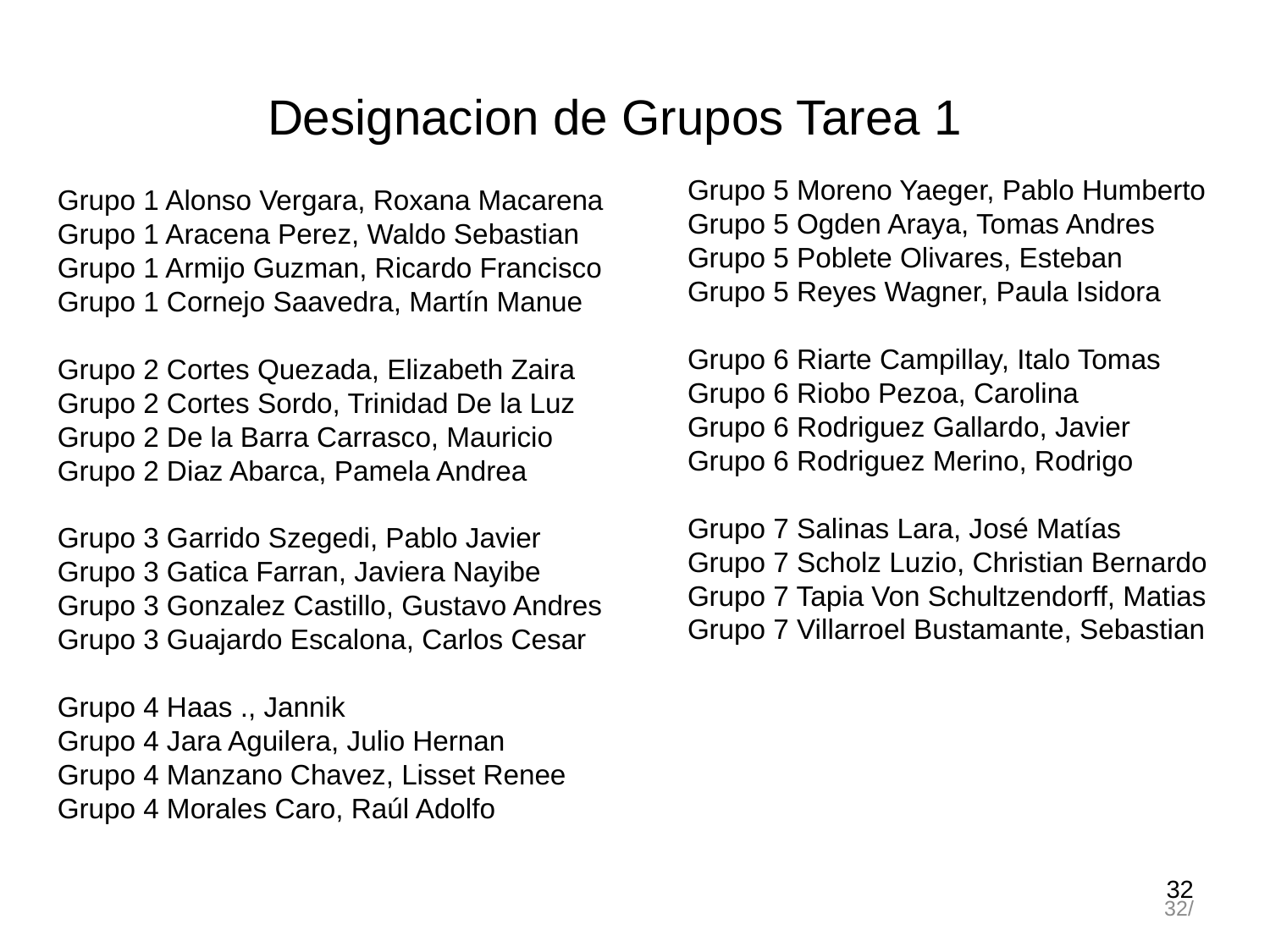

Designacion de Grupos Tarea 1
Grupo 5 Moreno Yaeger, Pablo Humberto
Grupo 5 Ogden Araya, Tomas Andres
Grupo 5 Poblete Olivares, Esteban
Grupo 5 Reyes Wagner, Paula Isidora

Grupo 6 Riarte Campillay, Italo Tomas
Grupo 6 Riobo Pezoa, Carolina
Grupo 6 Rodriguez Gallardo, Javier
Grupo 6 Rodriguez Merino, Rodrigo

Grupo 7 Salinas Lara, José Matías
Grupo 7 Scholz Luzio, Christian Bernardo
Grupo 7 Tapia Von Schultzendorff, Matias Grupo 7 Villarroel Bustamante, Sebastian
Grupo 1 Alonso Vergara, Roxana Macarena
Grupo 1 Aracena Perez, Waldo Sebastian
Grupo 1 Armijo Guzman, Ricardo Francisco
Grupo 1 Cornejo Saavedra, Martín Manue

Grupo 2 Cortes Quezada, Elizabeth Zaira
Grupo 2 Cortes Sordo, Trinidad De la Luz
Grupo 2 De la Barra Carrasco, Mauricio
Grupo 2 Diaz Abarca, Pamela Andrea

Grupo 3 Garrido Szegedi, Pablo Javier
Grupo 3 Gatica Farran, Javiera Nayibe
Grupo 3 Gonzalez Castillo, Gustavo Andres
Grupo 3 Guajardo Escalona, Carlos Cesar

Grupo 4 Haas ., Jannik
Grupo 4 Jara Aguilera, Julio Hernan
Grupo 4 Manzano Chavez, Lisset Renee
Grupo 4 Morales Caro, Raúl Adolfo
32
32/